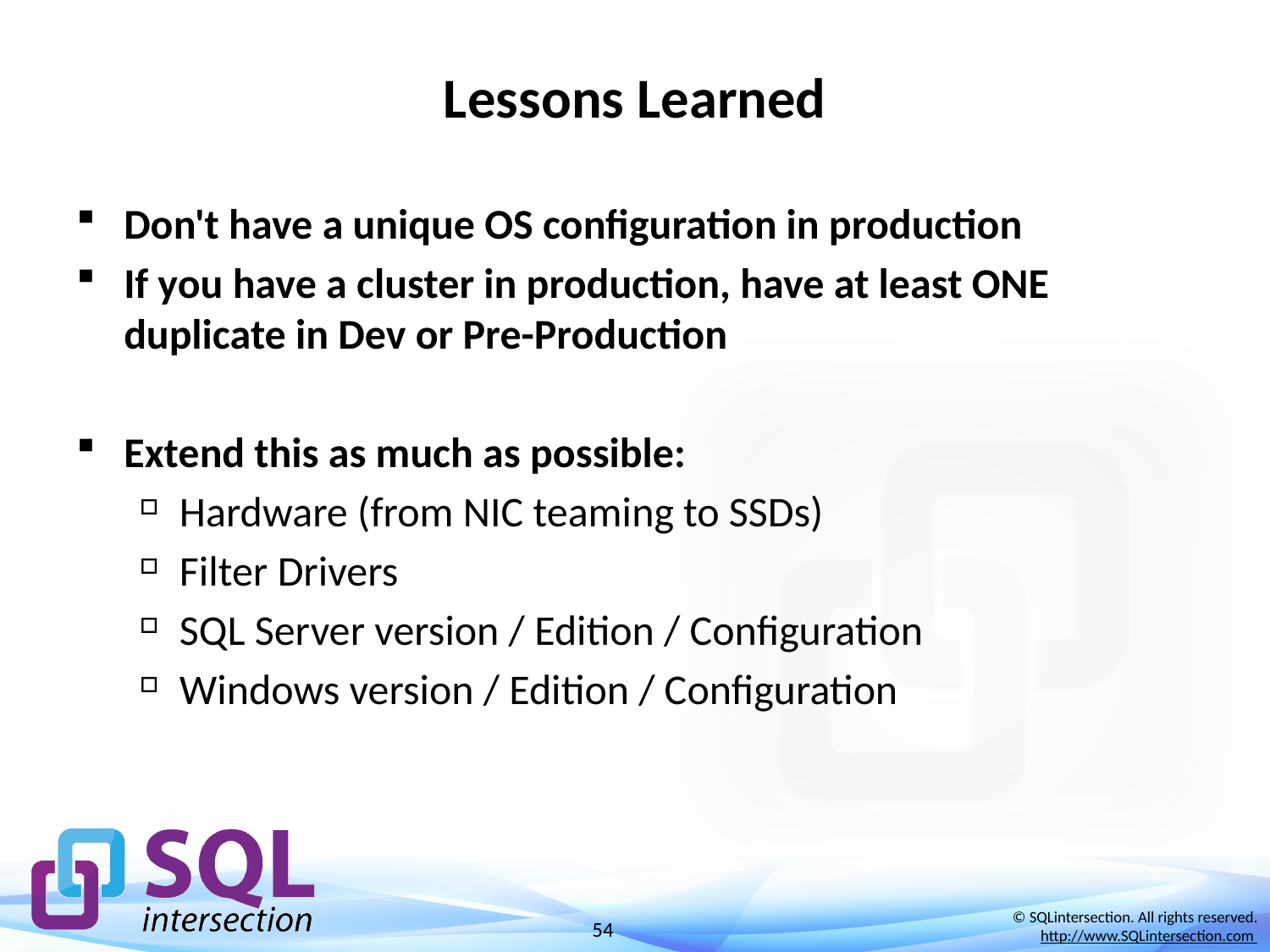

# Lessons Learned
Don't have a unique OS configuration in production
If you have a cluster in production, have at least ONE duplicate in Dev or Pre-Production

Extend this as much as possible:
Hardware (from NIC teaming to SSDs)
Filter Drivers
SQL Server version / Edition / Configuration
Windows version / Edition / Configuration